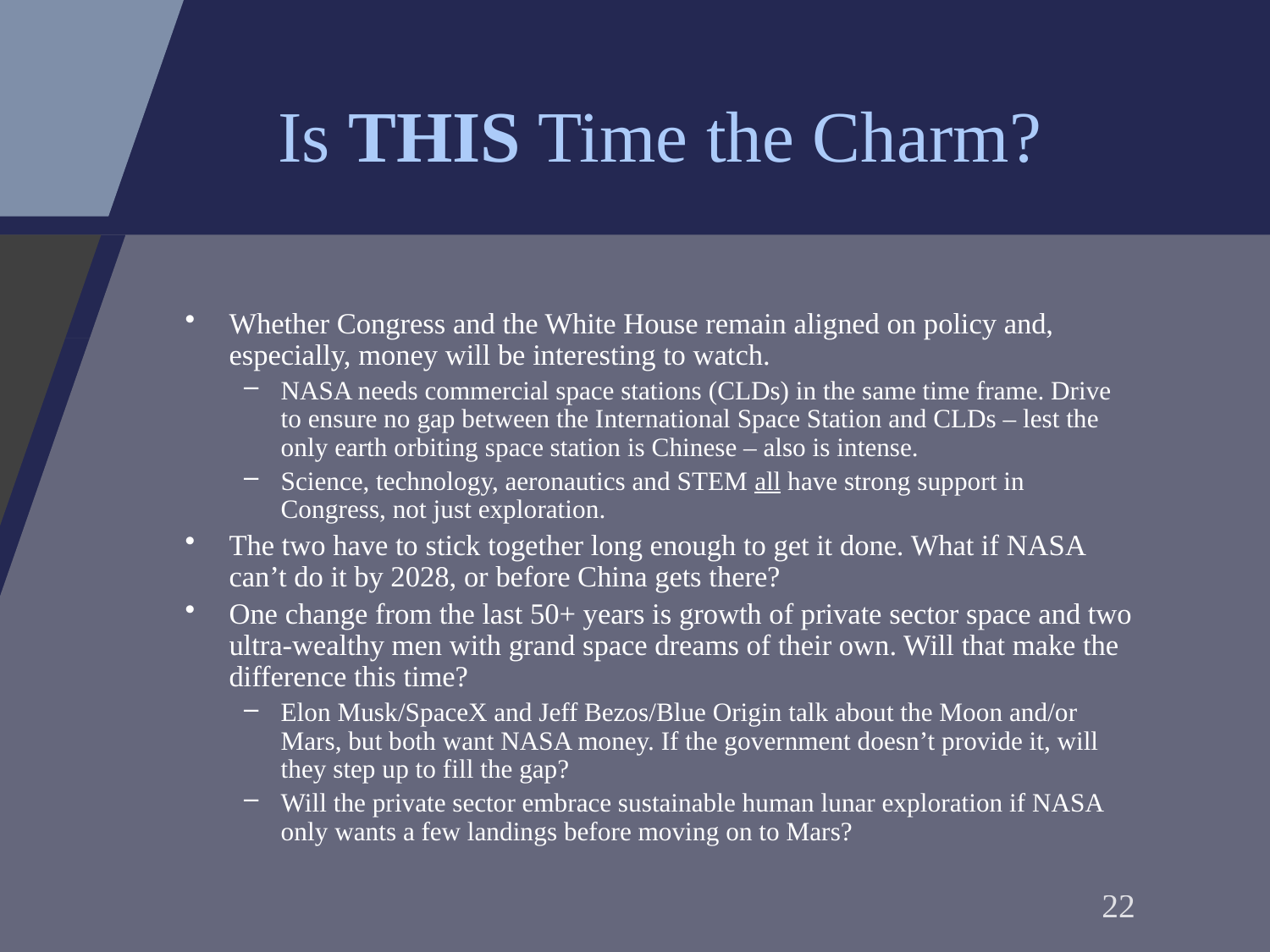

# Is THIS Time the Charm?

Whether Congress and the White House remain aligned on policy and, especially, money will be interesting to watch.
NASA needs commercial space stations (CLDs) in the same time frame. Drive to ensure no gap between the International Space Station and CLDs – lest the only earth orbiting space station is Chinese – also is intense.
Science, technology, aeronautics and STEM all have strong support in Congress, not just exploration.
The two have to stick together long enough to get it done. What if NASA can’t do it by 2028, or before China gets there?
One change from the last 50+ years is growth of private sector space and two ultra-wealthy men with grand space dreams of their own. Will that make the difference this time?
Elon Musk/SpaceX and Jeff Bezos/Blue Origin talk about the Moon and/or Mars, but both want NASA money. If the government doesn’t provide it, will they step up to fill the gap?
Will the private sector embrace sustainable human lunar exploration if NASA only wants a few landings before moving on to Mars?
22